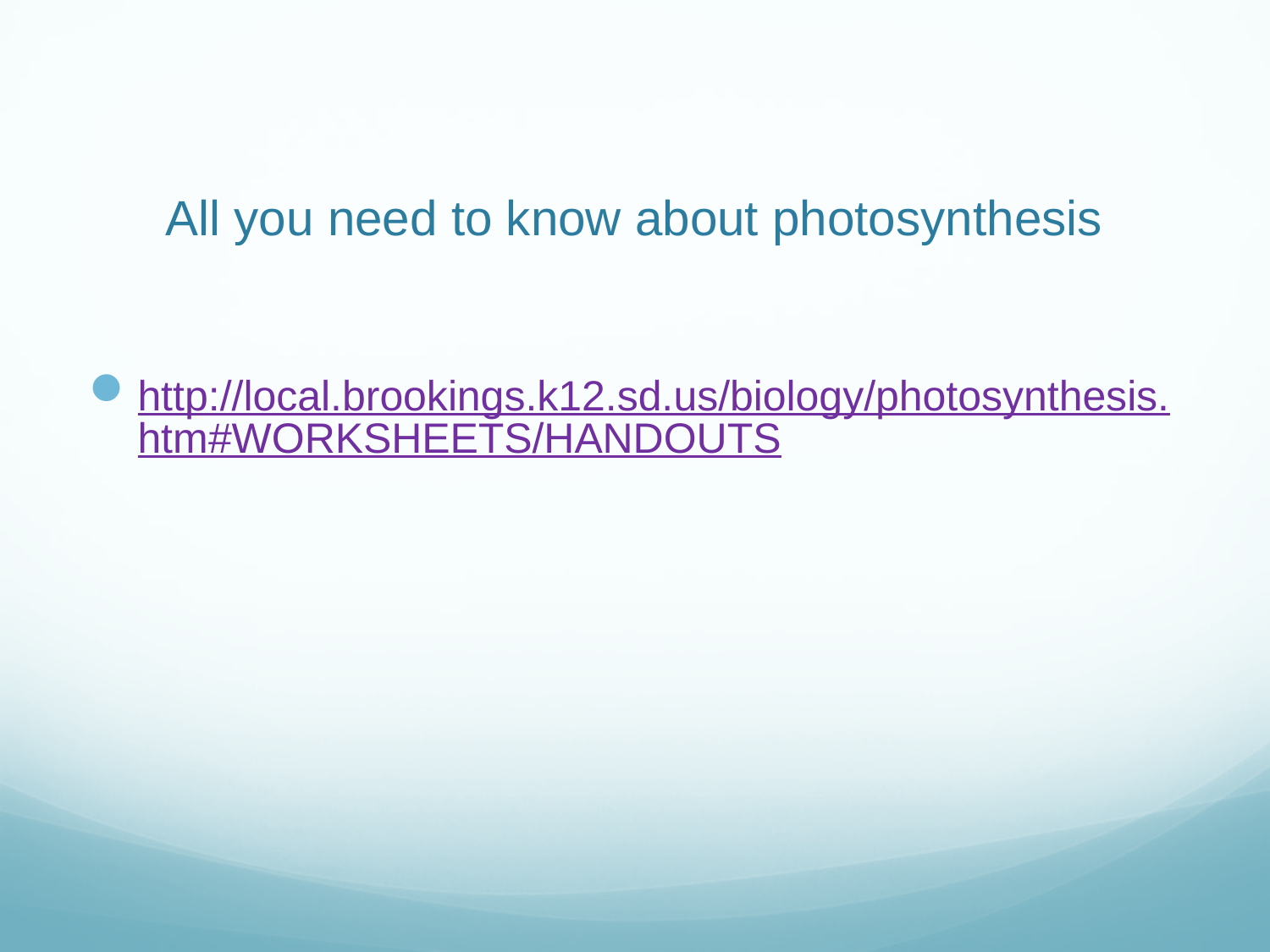

# All you need to know about photosynthesis
http://local.brookings.k12.sd.us/biology/photosynthesis.htm#WORKSHEETS/HANDOUTS